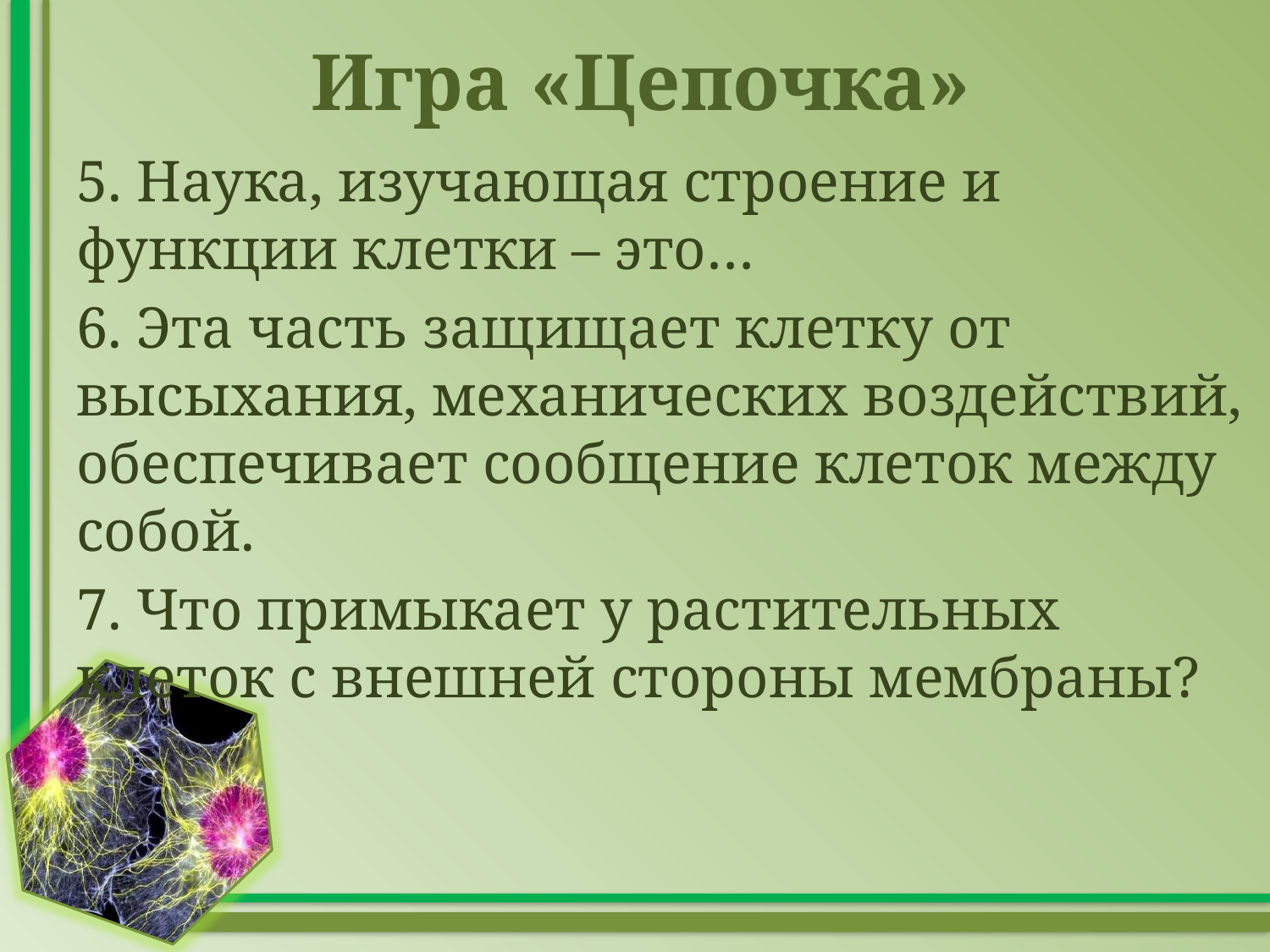

# Игра «Цепочка»
5. Наука, изучающая строение и функции клетки – это…
6. Эта часть защищает клетку от высыхания, механических воздействий, обеспечивает сообщение клеток между собой.
7. Что примыкает у растительных клеток с внешней стороны мембраны?